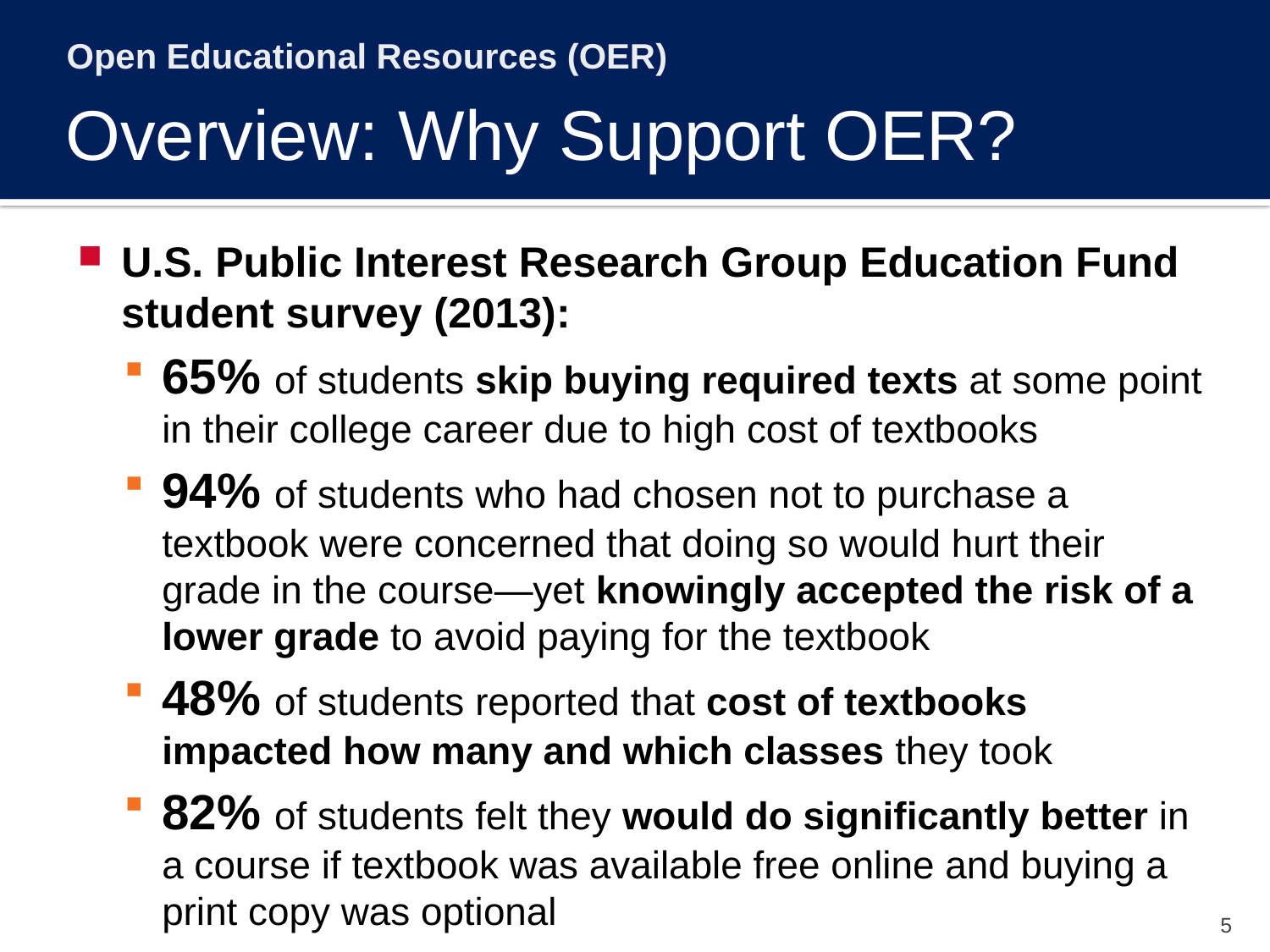

Open Educational Resources (OER)
# Overview: Why Support OER?
U.S. Public Interest Research Group Education Fund student survey (2013):
65% of students skip buying required texts at some point in their college career due to high cost of textbooks
94% of students who had chosen not to purchase a textbook were concerned that doing so would hurt their grade in the course—yet knowingly accepted the risk of a lower grade to avoid paying for the textbook
48% of students reported that cost of textbooks impacted how many and which classes they took
82% of students felt they would do significantly better in a course if textbook was available free online and buying a print copy was optional